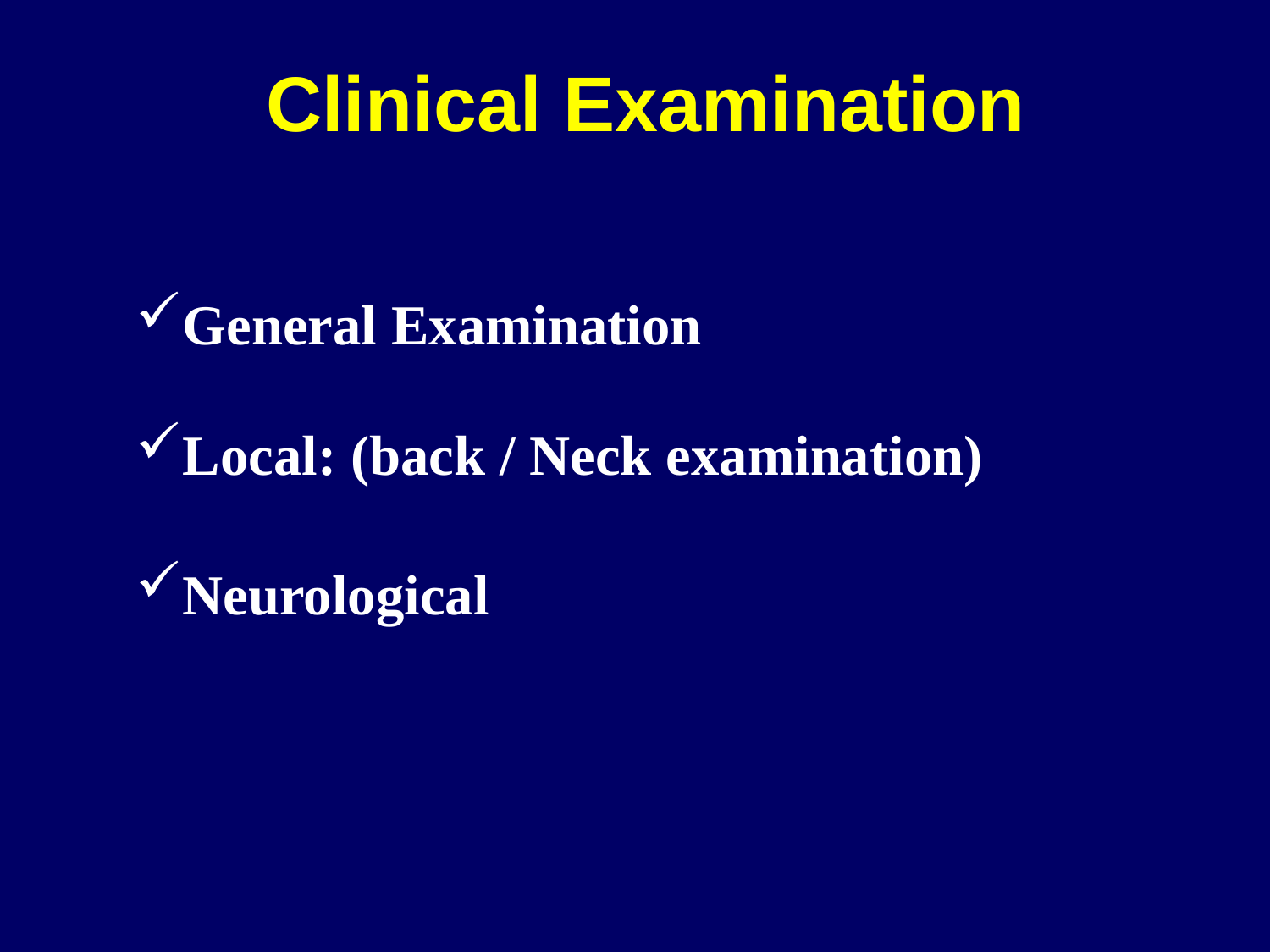

# Clinical Examination

General Examination

Local: (back / Neck examination)

Neurological